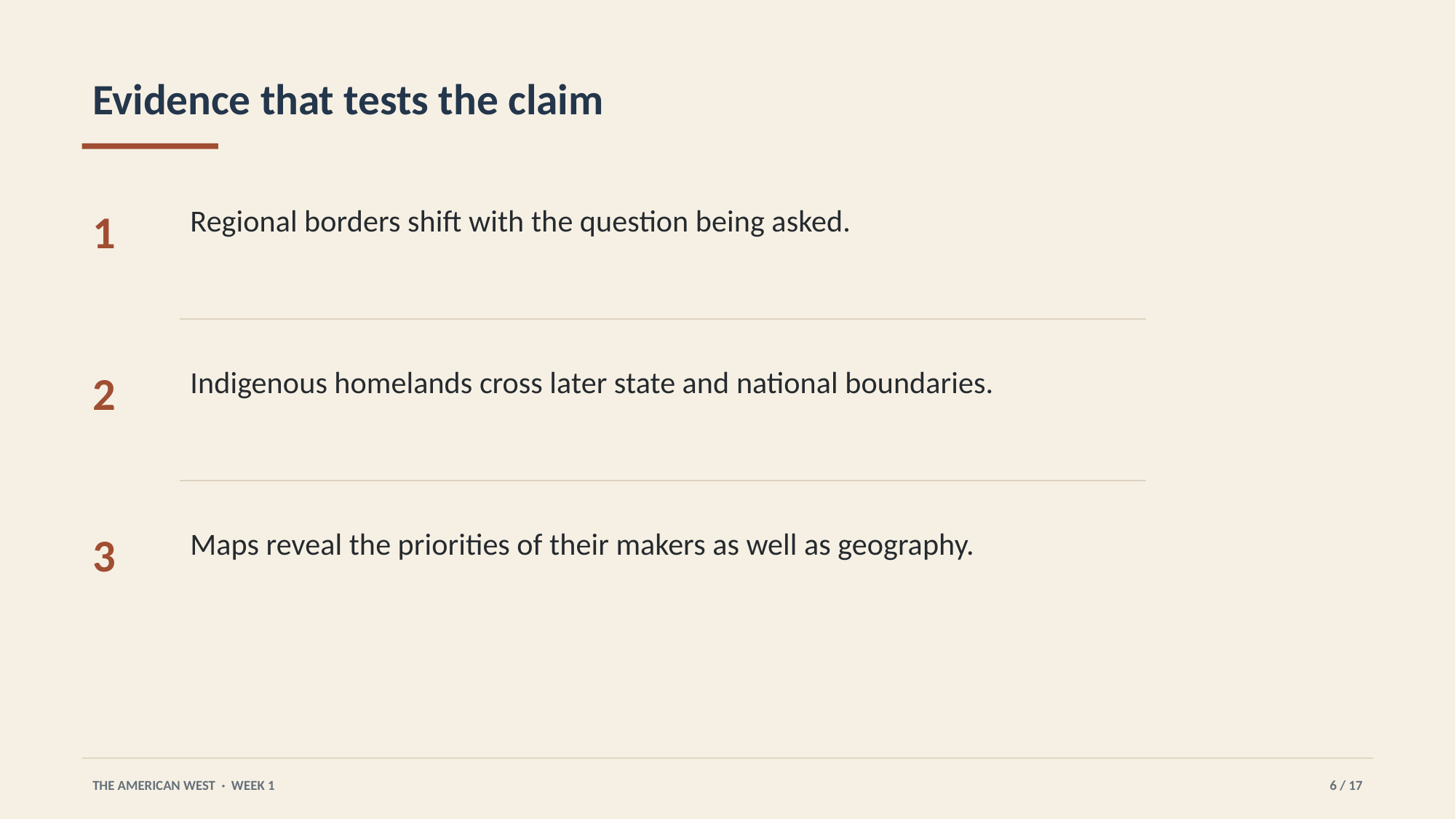

Evidence that tests the claim

Regional borders shift with the question being asked.
1

Indigenous homelands cross later state and national boundaries.
2

Maps reveal the priorities of their makers as well as geography.
3

THE AMERICAN WEST  ·  WEEK 1
6 / 17